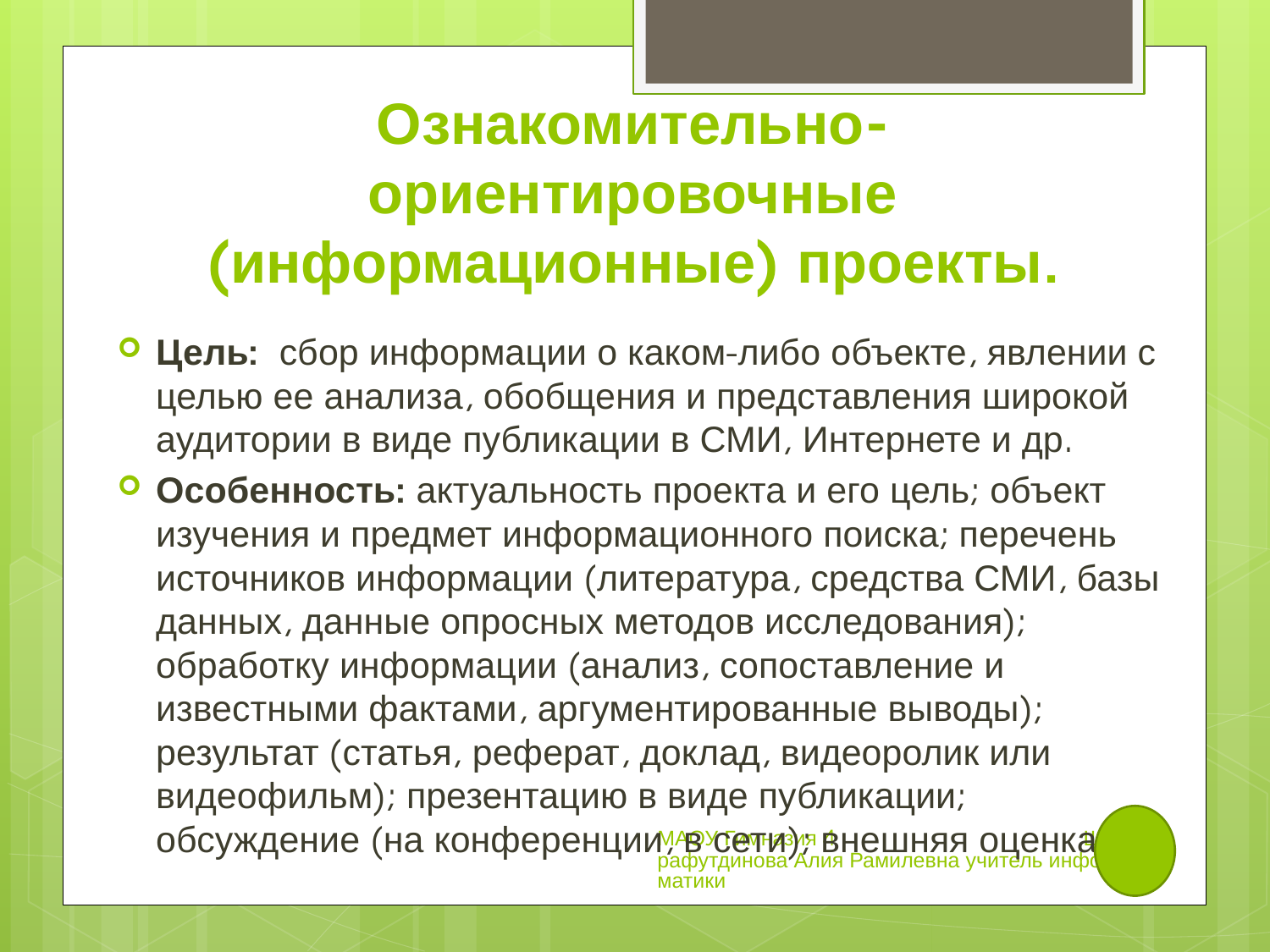

# Ознакомительно-ориентировочные (информационные) проекты.
Цель:  сбор информации о каком-либо объекте, явлении с целью ее анализа, обобщения и представления широкой аудитории в виде публикации в СМИ, Интернете и др.
Особенность: актуальность проекта и его цель; объект изучения и предмет информационного поиска; перечень источников информации (литература, средства СМИ, базы данных, данные опросных методов исследования); обработку информации (анализ, сопоставление и известными фактами, аргументированные выводы); результат (статья, реферат, доклад, видеоролик или видеофильм); презентацию в виде публикации; обсуждение (на конференции, в сети); внешняя оценка.

МАОУ Гимназия 4                                          Шарафутдинова Алия Рамилевна учитель информатики